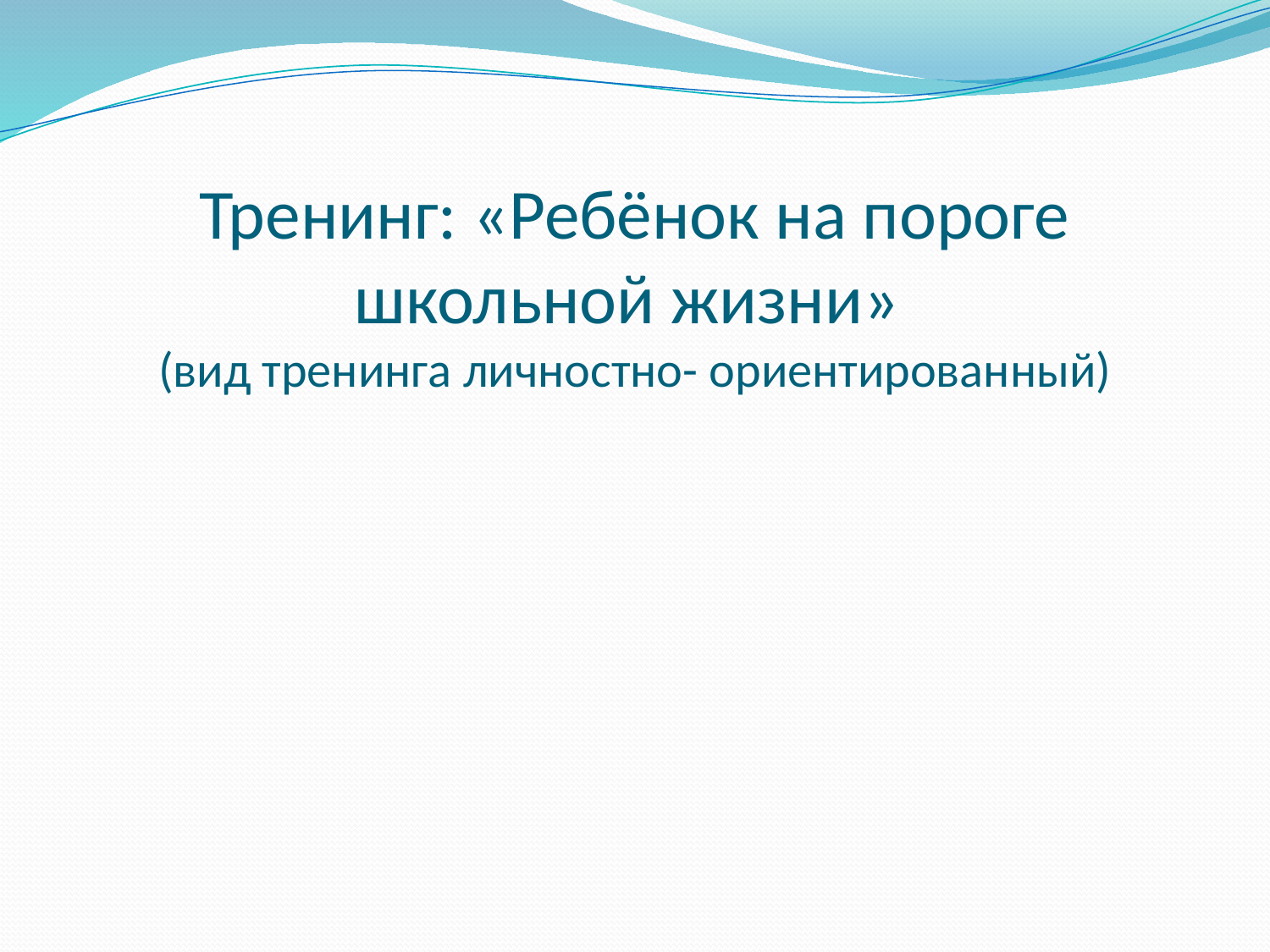

# Тренинг: «Ребёнок на пороге школьной жизни» (вид тренинга личностно- ориентированный)